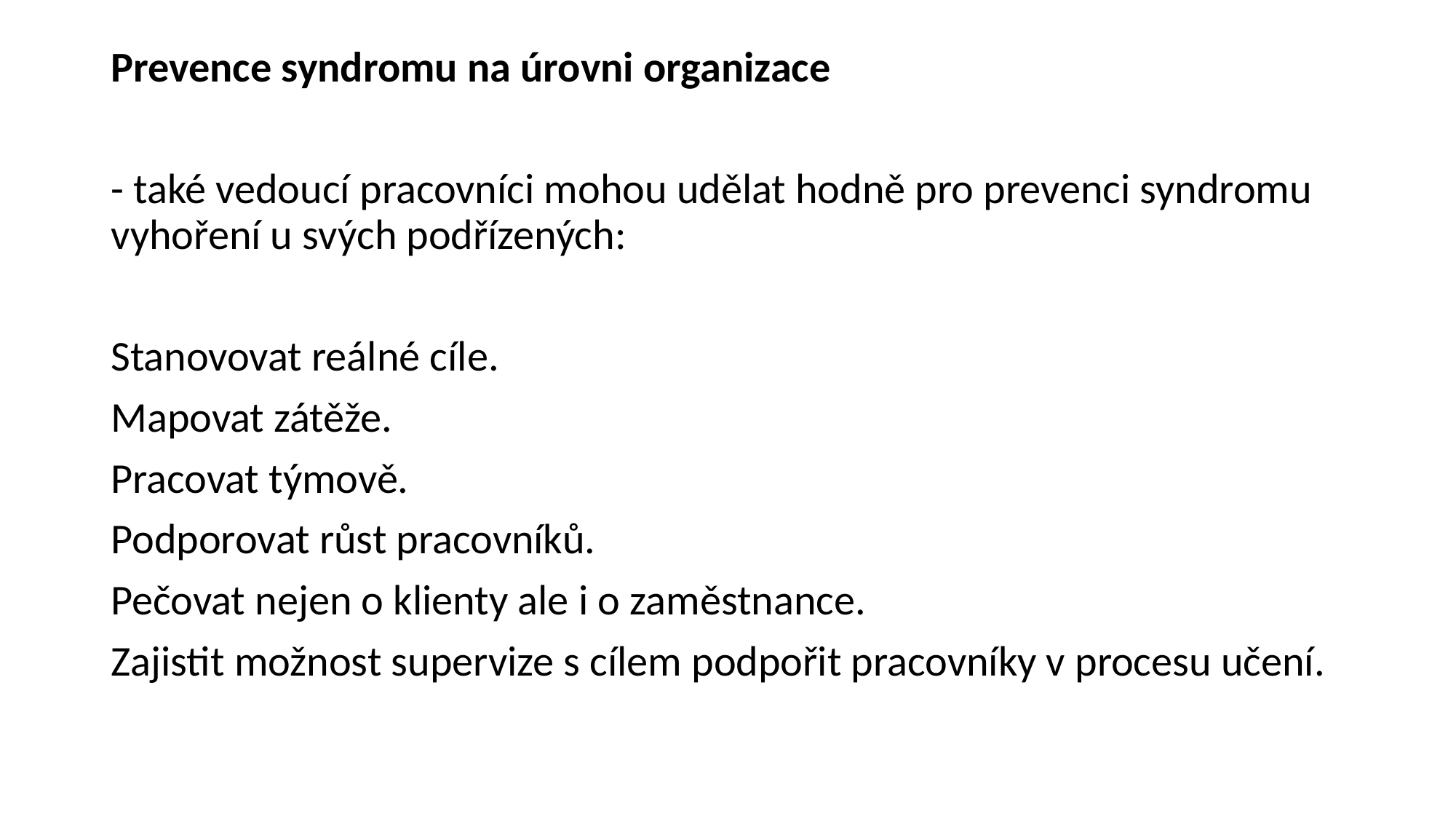

Prevence syndromu na úrovni organizace

- také vedoucí pracovníci mohou udělat hodně pro prevenci syndromu vyhoření u svých podřízených:

Stanovovat reálné cíle.
Mapovat zátěže.
Pracovat týmově.
Podporovat růst pracovníků.
Pečovat nejen o klienty ale i o zaměstnance.
Zajistit možnost supervize s cílem podpořit pracovníky v procesu učení.

#